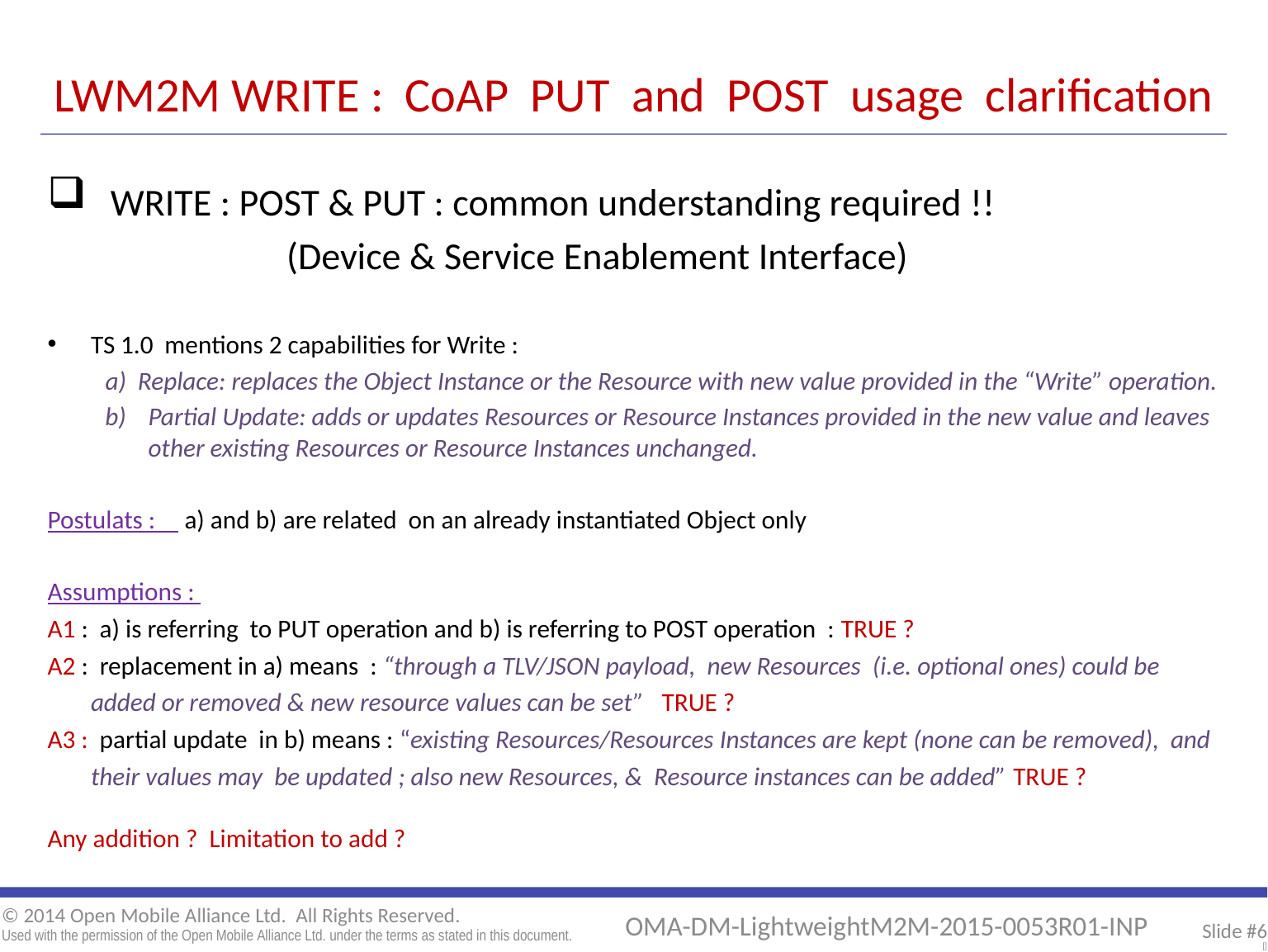

# LWM2M WRITE :  CoAP  PUT  and  POST  usage  clarification

  WRITE : POST & PUT : common understanding required !!
 (Device & Service Enablement Interface)

TS 1.0  mentions 2 capabilities for Write :
a)  Replace: replaces the Object Instance or the Resource with new value provided in the “Write” operation.
Partial Update: adds or updates Resources or Resource Instances provided in the new value and leaves other existing Resources or Resource Instances unchanged.

Postulats :     a) and b) are related  on an already instantiated Object only

Assumptions :
A1 :  a) is referring  to PUT operation and b) is referring to POST operation  : TRUE ?
A2 :  replacement in a) means  : “through a TLV/JSON payload,  new Resources  (i.e. optional ones) could be added or removed & new resource values can be set”   TRUE ?
A3 :  partial update  in b) means : “existing Resources/Resources Instances are kept (none can be removed),  and their values may  be updated ; also new Resources, &  Resource instances can be added” TRUE ?

Any addition ?  Limitation to add ?

Slide #6
[]
© 2014 Open Mobile Alliance Ltd.  All Rights Reserved.
Used with the permission of the Open Mobile Alliance Ltd. under the terms as stated in this document.
OMA-DM-LightweightM2M-2015-0053R01-INP